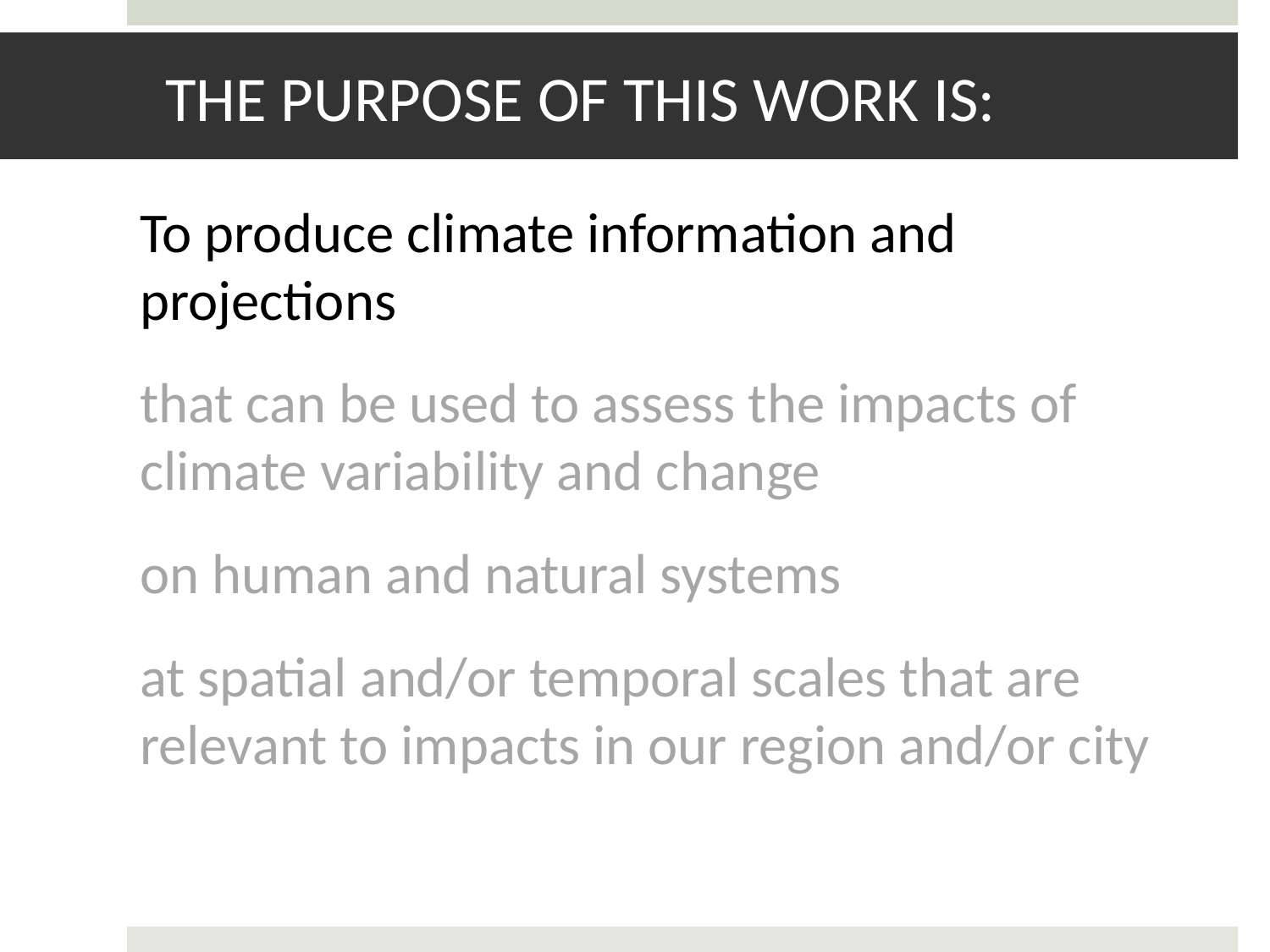

# THE PURPOSE OF THIS WORK IS:
To produce climate information and projections
that can be used to assess the impacts of climate variability and change
on human and natural systems
at spatial and/or temporal scales that are relevant to impacts in our region and/or city